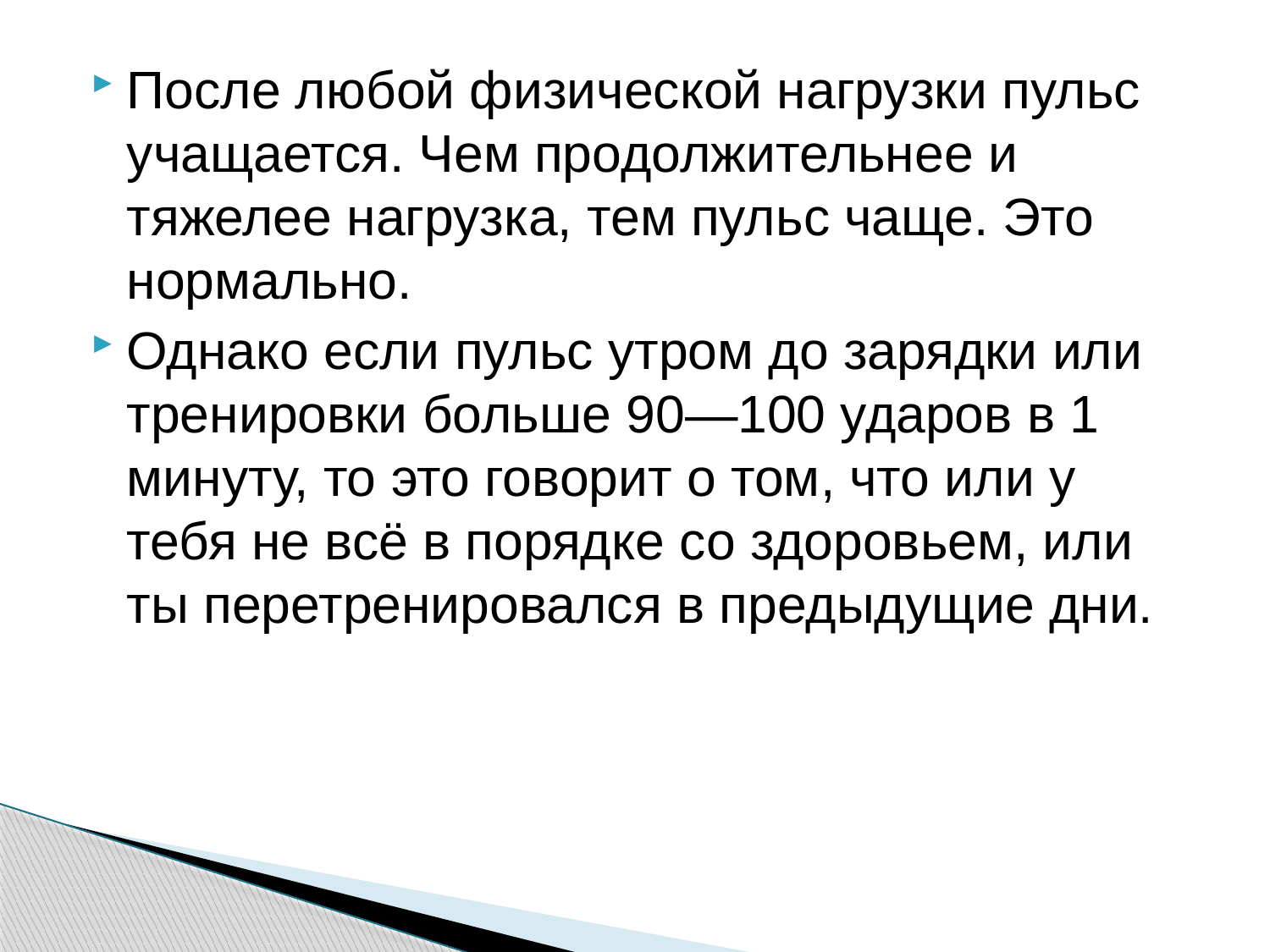

После любой физической нагрузки пульс учащается. Чем продолжительнее и тяжелее нагрузка, тем пульс чаще. Это нормально.
Однако если пульс утром до зарядки или тренировки больше 90—100 ударов в 1 минуту, то это говорит о том, что или у тебя не всё в порядке со здоровьем, или ты перетренировался в предыдущие дни.